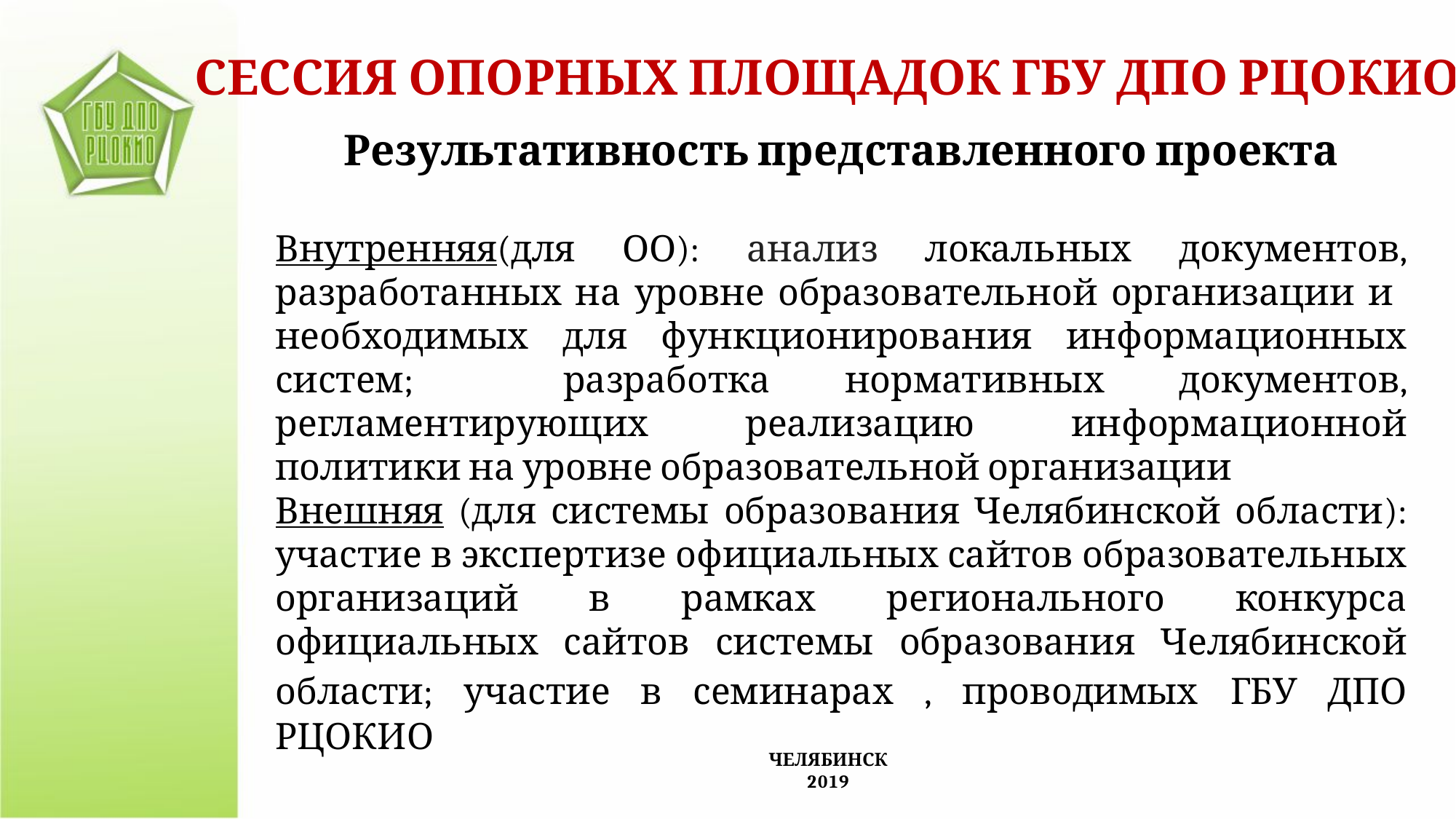

СЕССИЯ ОПОРНЫХ ПЛОЩАДОК ГБУ ДПО РЦОКИО
Результативность представленного проекта

Внутренняя(для ОО): анализ локальных документов, разработанных на уровне образовательной организации и  необходимых для функционирования информационных систем;  разработка нормативных документов, регламентирующих реализацию информационной политики на уровне образовательной организации
Внешняя (для системы образования Челябинской области): участие в экспертизе официальных сайтов образовательных организаций в рамках регионального конкурса официальных сайтов системы образования Челябинской области; участие в семинарах , проводимых ГБУ ДПО РЦОКИО
ЧЕЛЯБИНСК
2019